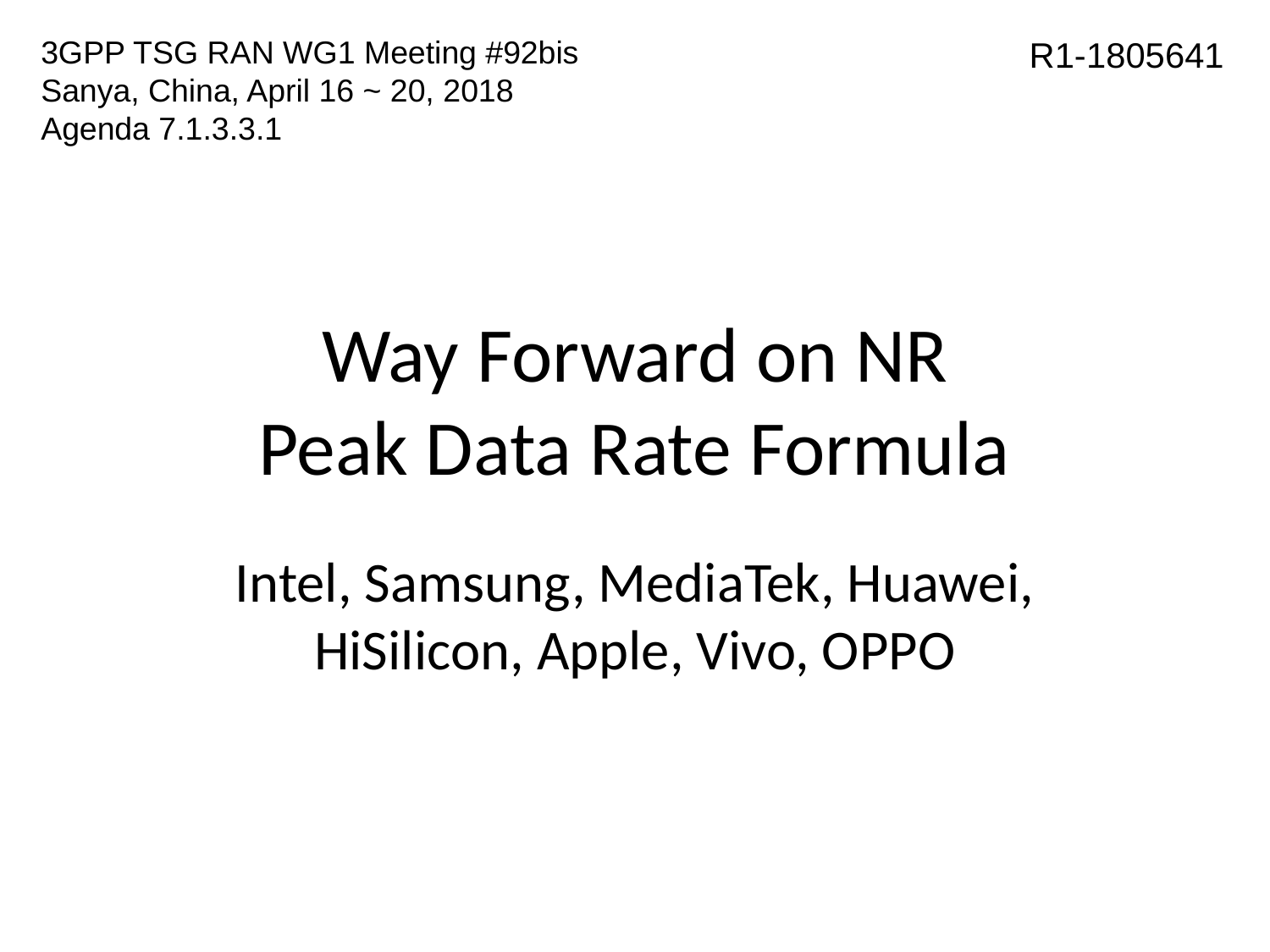

3GPP TSG RAN WG1 Meeting #92bis
Sanya, China, April 16 ~ 20, 2018
Agenda 7.1.3.3.1
R1-1805641
# Way Forward on NR Peak Data Rate Formula
Intel, Samsung, MediaTek, Huawei, HiSilicon, Apple, Vivo, OPPO